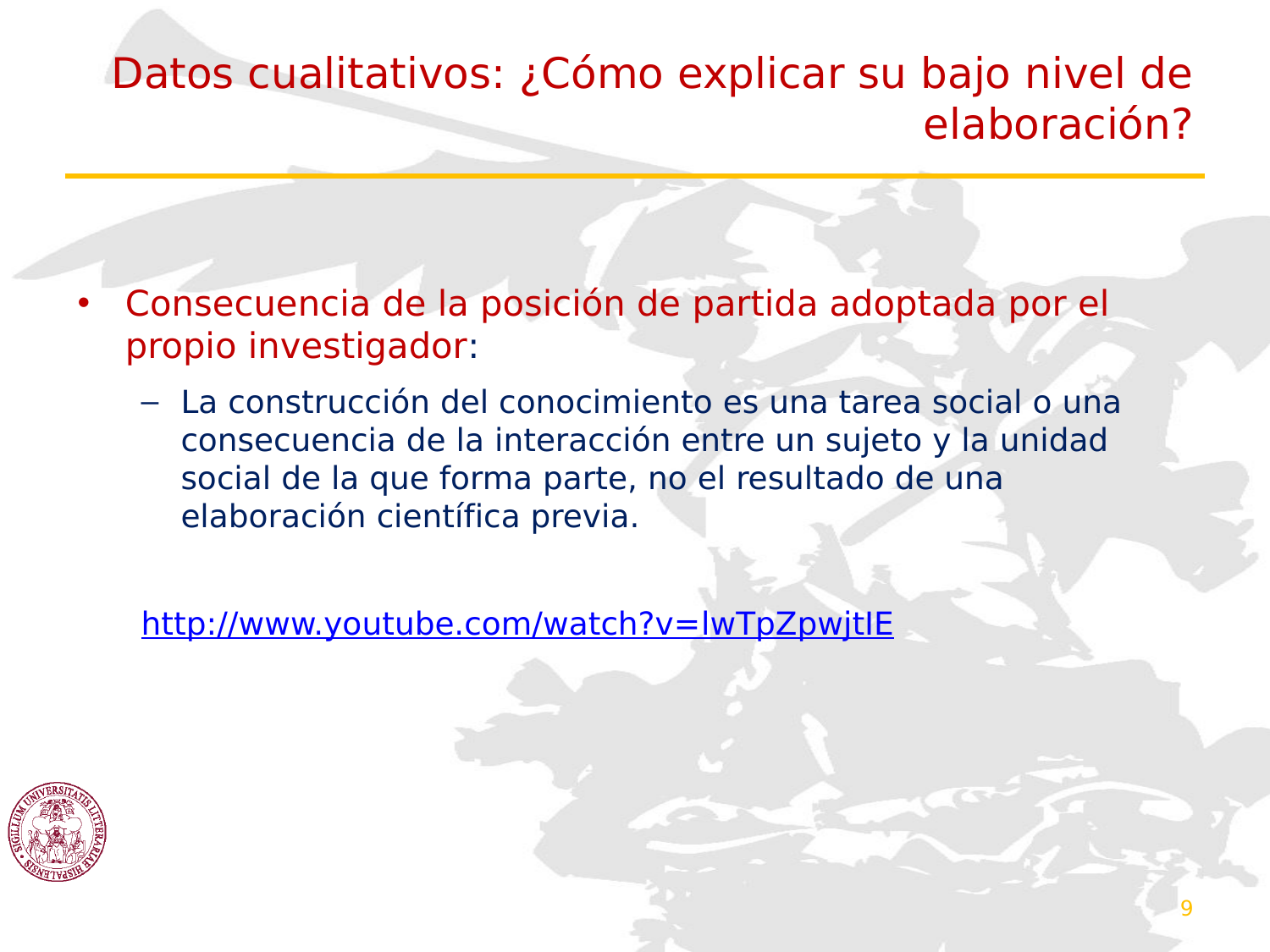

# Datos cualitativos: ¿Cómo explicar su bajo nivel de elaboración?

Consecuencia de la posición de partida adoptada por el propio investigador:
La construcción del conocimiento es una tarea social o una consecuencia de la interacción entre un sujeto y la unidad social de la que forma parte, no el resultado de una elaboración científica previa.

http://www.youtube.com/watch?v=lwTpZpwjtIE
9